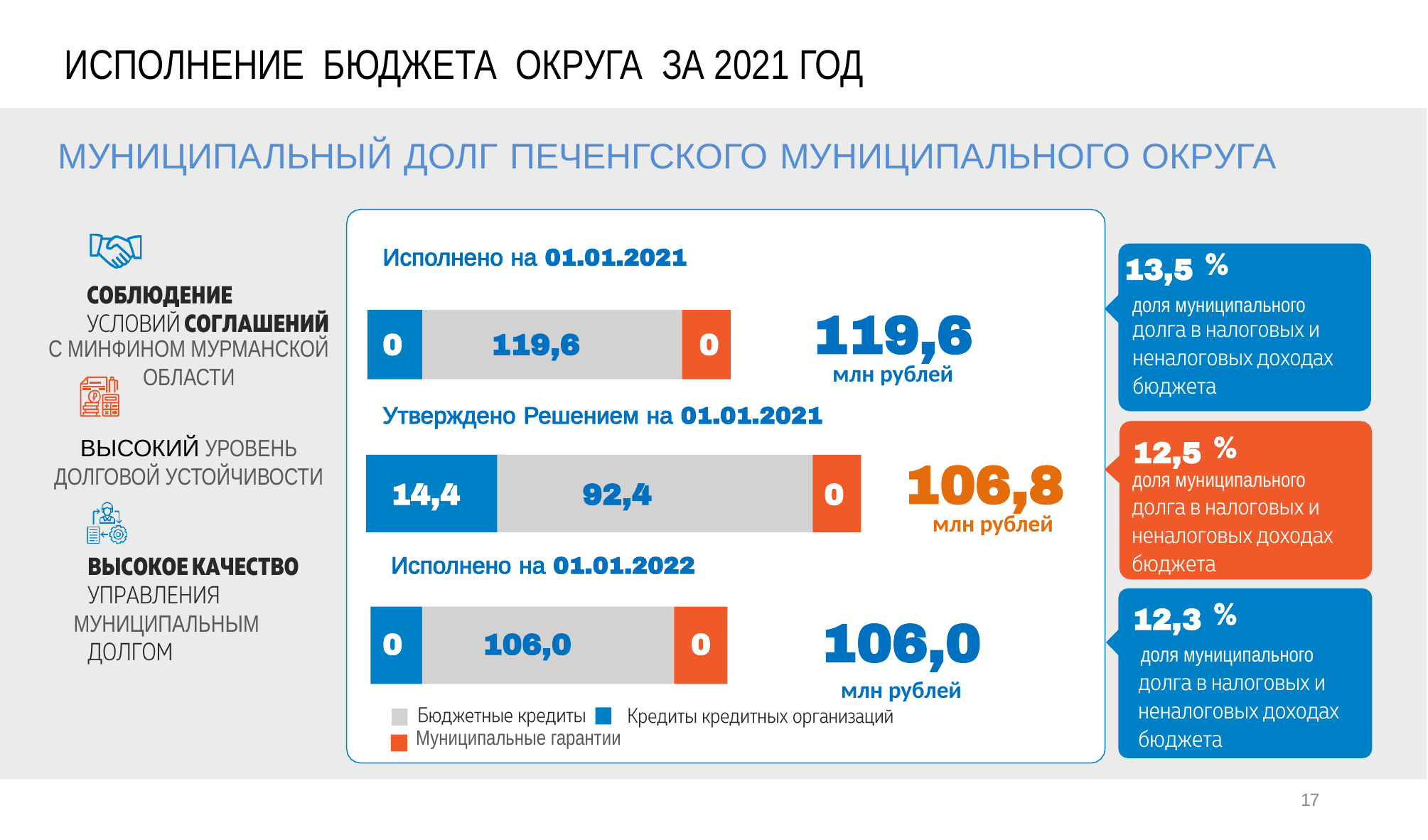

ИСПОЛНЕНИЕ  БЮДЖЕТА  ОКРУГА  ЗА 2021 ГОД

МУНИЦИПАЛЬНЫЙ ДОЛГ ПЕЧЕНГСКОГО МУНИЦИПАЛЬНОГО ОКРУГА

Исполнено на 01.01.2021

13,5

доля муниципального
119,6

0
119,6
0
С МИНФИНОМ МУРМАНСКОЙ ОБЛАСТИ
млн рублей

Утверждено Решением на 01.01.2021

ВЫСОКИЙ УРОВЕНЬ ДОЛГОВОЙ УСТОЙЧИВОСТИ
12,5
106,8
доля муниципального
14,4
92,4
0

млн рублей
Исполнено на 01.01.2022

12,3
МУНИЦИПАЛЬНЫМ
106,0

0
106,0
0
доля муниципального
млн рублей
Муниципальные гарантии
17